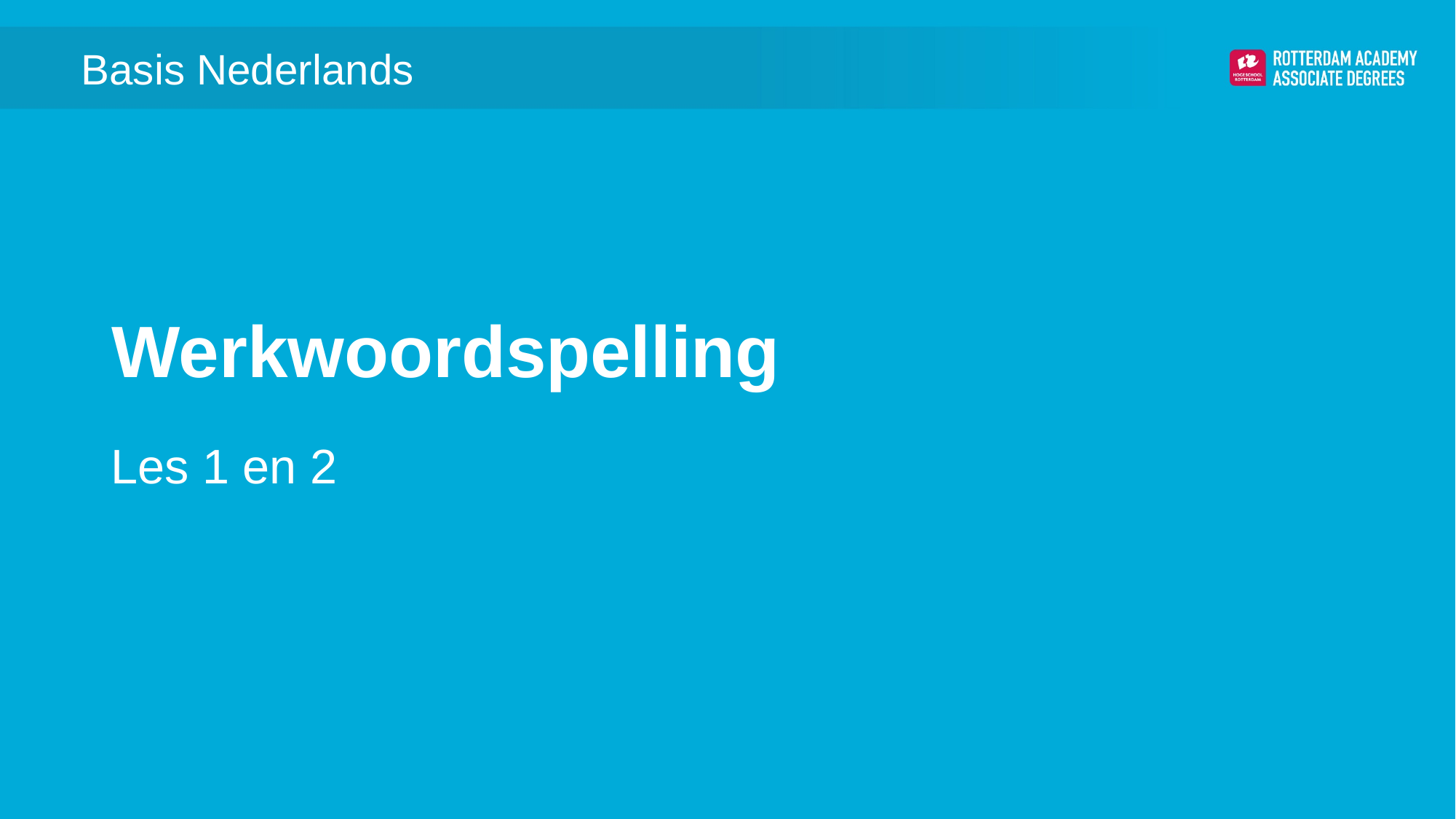

Basis Nederlands
# Werkwoordspelling
Les 1 en 2